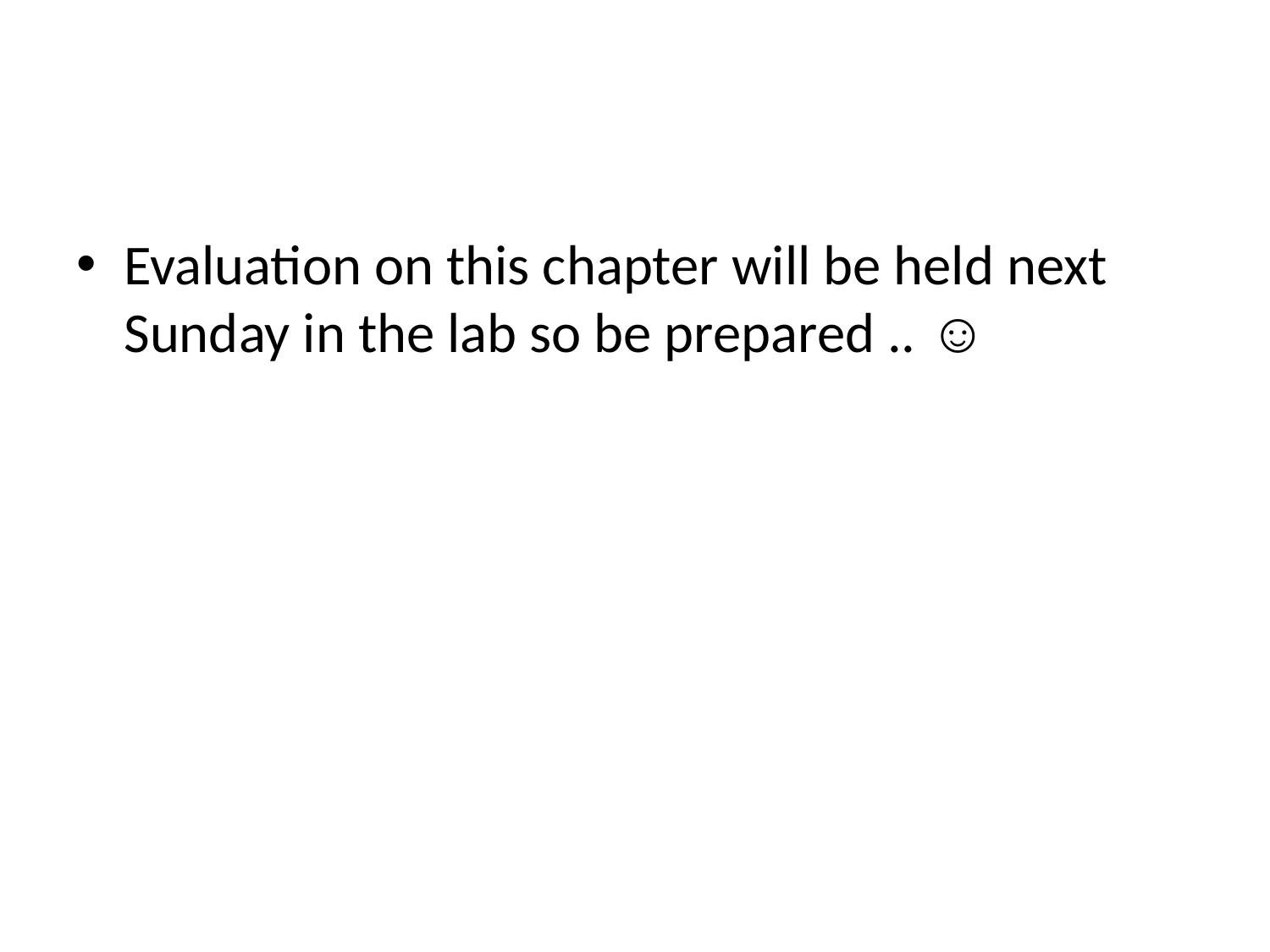

#
Evaluation on this chapter will be held next Sunday in the lab so be prepared .. ☺